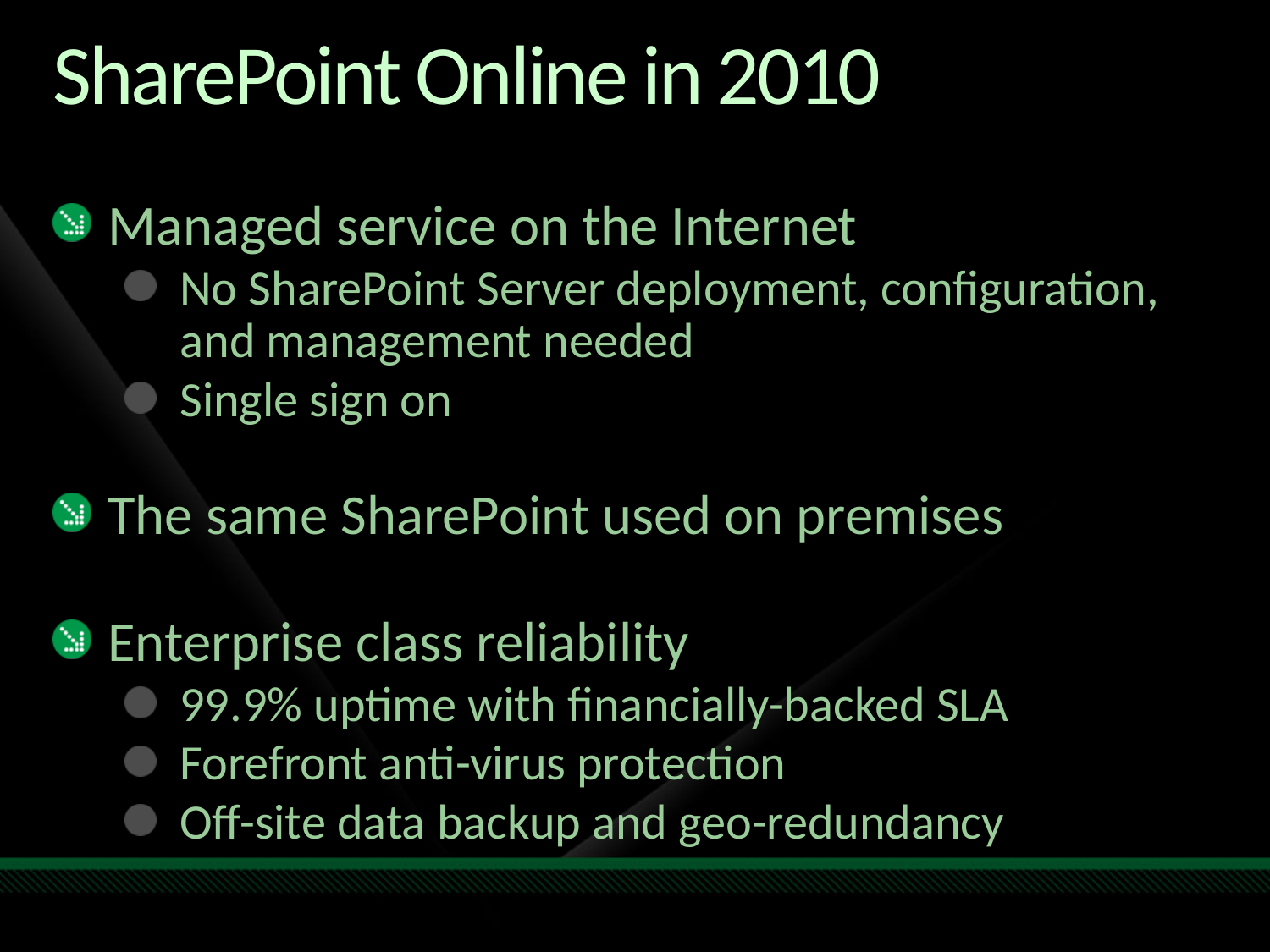

# SharePoint Online in 2010
Managed service on the Internet
No SharePoint Server deployment, configuration, and management needed
Single sign on
The same SharePoint used on premises
Enterprise class reliability
99.9% uptime with financially-backed SLA
Forefront anti-virus protection
Off-site data backup and geo-redundancy